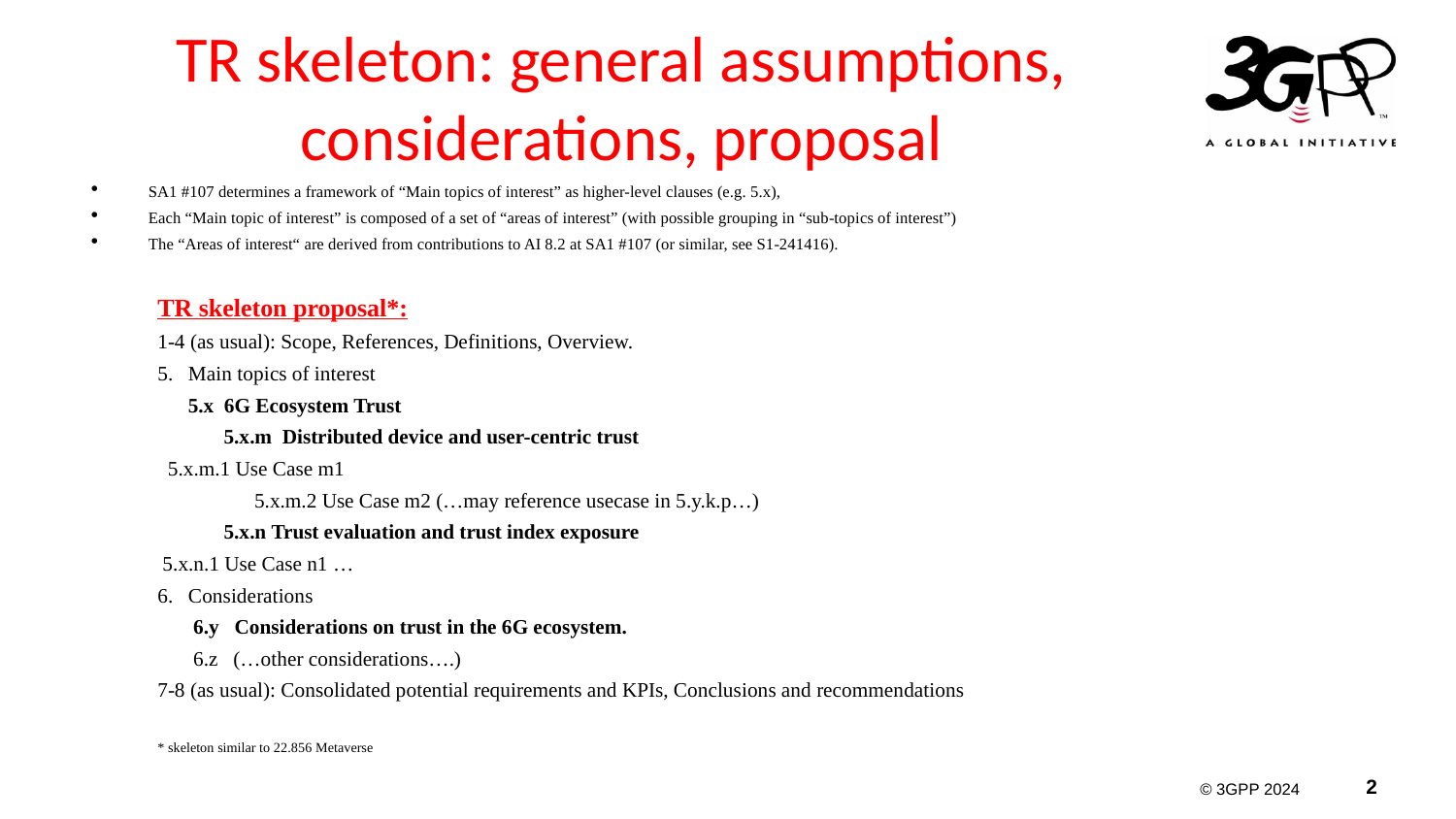

# TR skeleton: general assumptions, considerations, proposal
SA1 #107 determines a framework of “Main topics of interest” as higher-level clauses (e.g. 5.x),
Each “Main topic of interest” is composed of a set of “areas of interest” (with possible grouping in “sub-topics of interest”)
The “Areas of interest“ are derived from contributions to AI 8.2 at SA1 #107 (or similar, see S1-241416).

TR skeleton proposal*:
1-4 (as usual): Scope, References, Definitions, Overview.
5.   Main topics of interest
      5.x  6G Ecosystem Trust
             5.x.m  Distributed device and user-centric trust
	  5.x.m.1 Use Case m1
                   5.x.m.2 Use Case m2 (…may reference usecase in 5.y.k.p…)
             5.x.n Trust evaluation and trust index exposure
	 5.x.n.1 Use Case n1 …
6.   Considerations
       6.y   Considerations on trust in the 6G ecosystem.
       6.z   (…other considerations….)
7-8 (as usual): Consolidated potential requirements and KPIs, Conclusions and recommendations

			* skeleton similar to 22.856 Metaverse